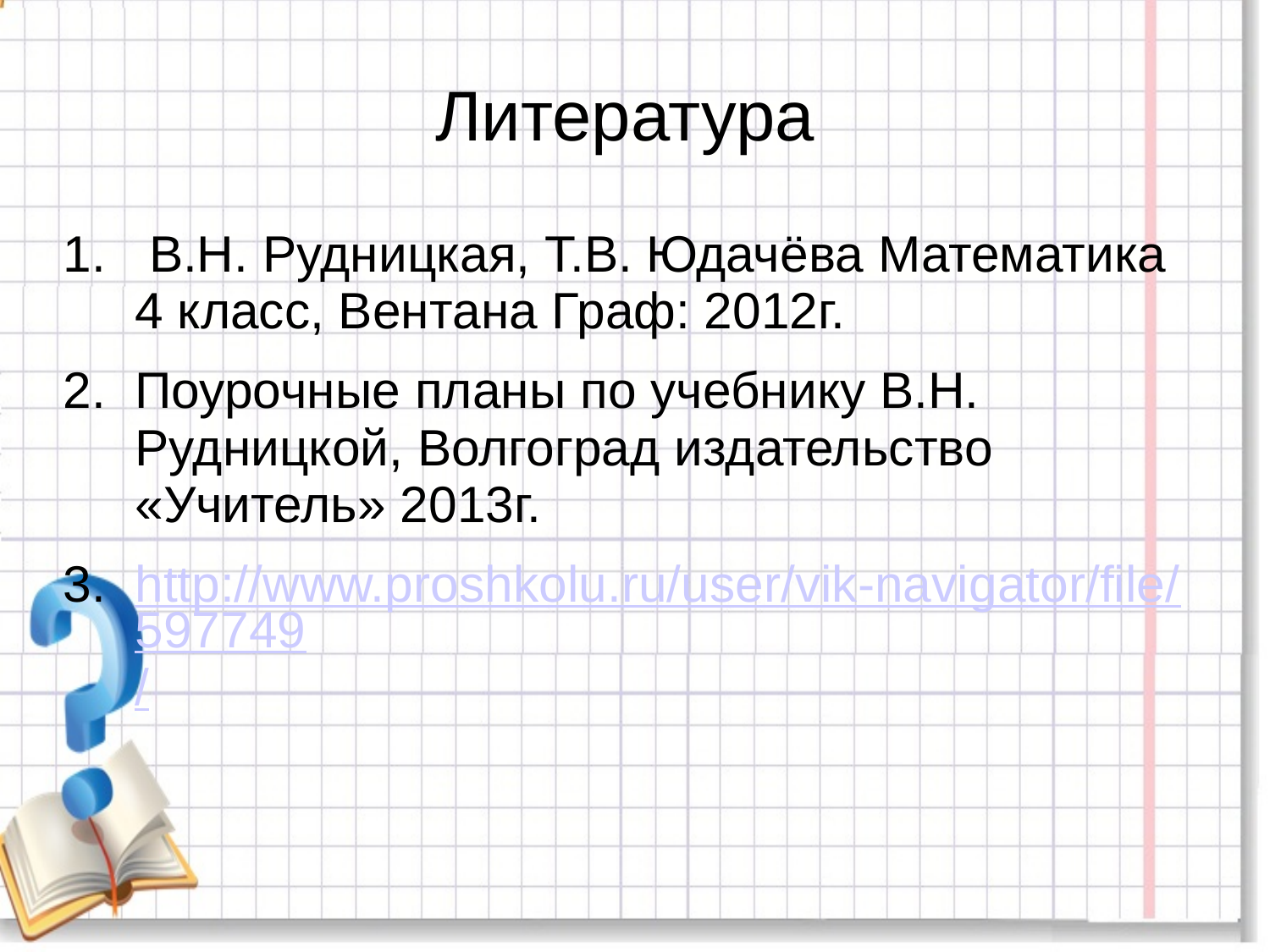

# Литература
 В.Н. Рудницкая, Т.В. Юдачёва Математика 4 класс, Вентана Граф: 2012г.
Поурочные планы по учебнику В.Н. Рудницкой, Волгоград издательство «Учитель» 2013г.
http://www.proshkolu.ru/user/vik-navigator/file/597749/